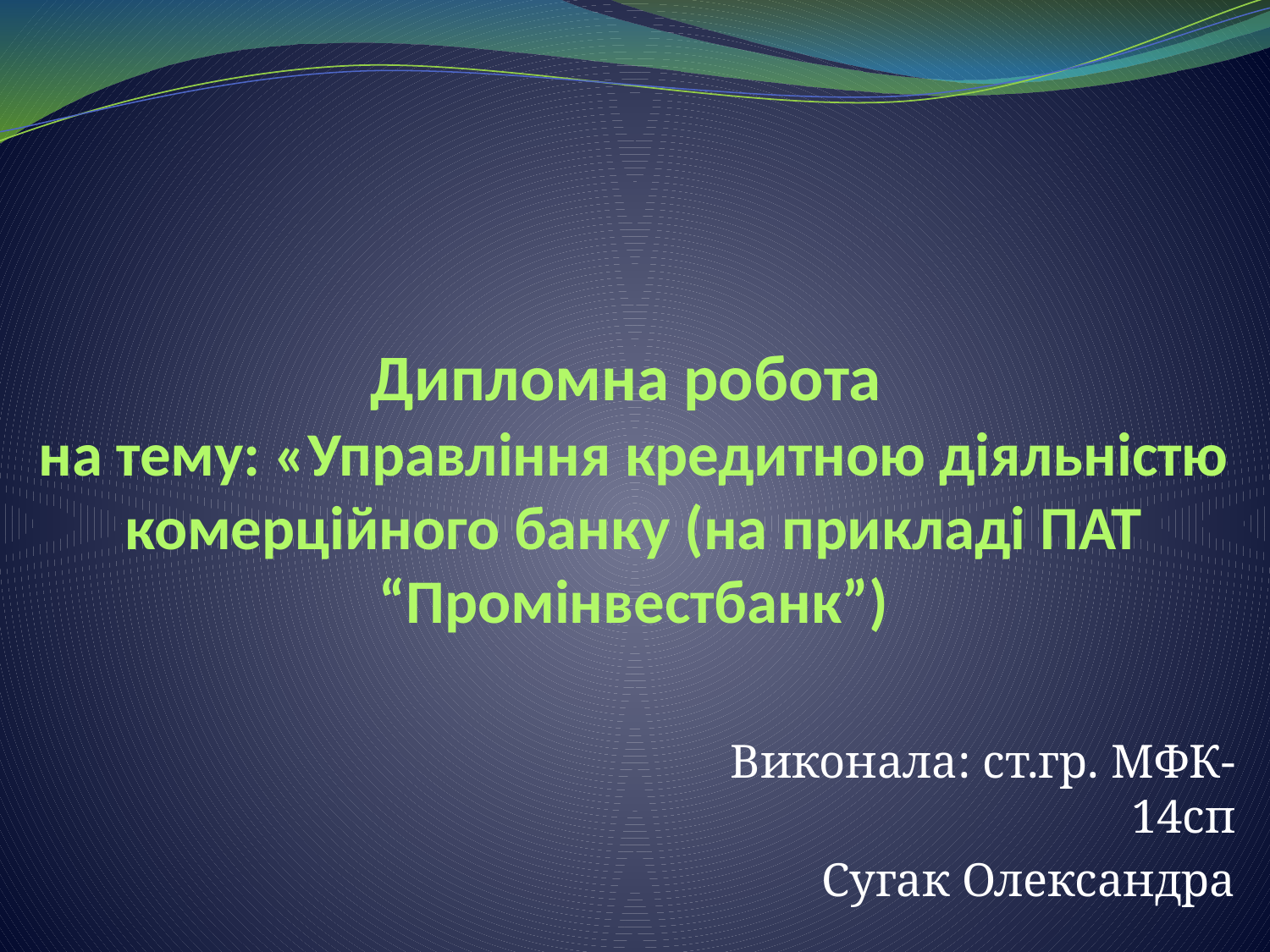

# Дипломна робота на тему: «Управління кредитною діяльністю комерційного банку (на прикладі ПАТ “Промінвестбанк”)
Виконала: ст.гр. МФК-14сп
Сугак Олександра